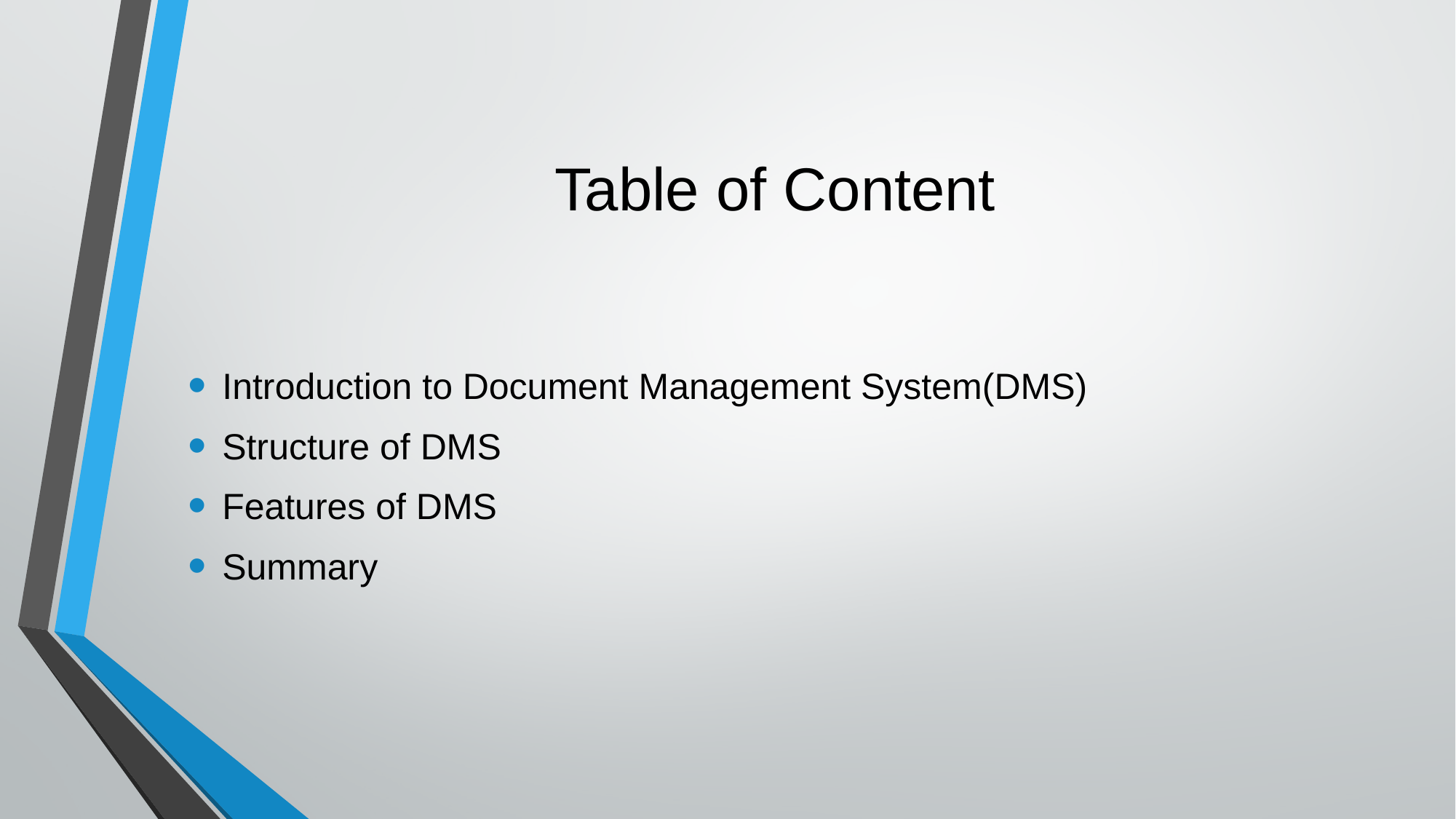

# Table of Content
Introduction to Document Management System(DMS)
Structure of DMS
Features of DMS
Summary